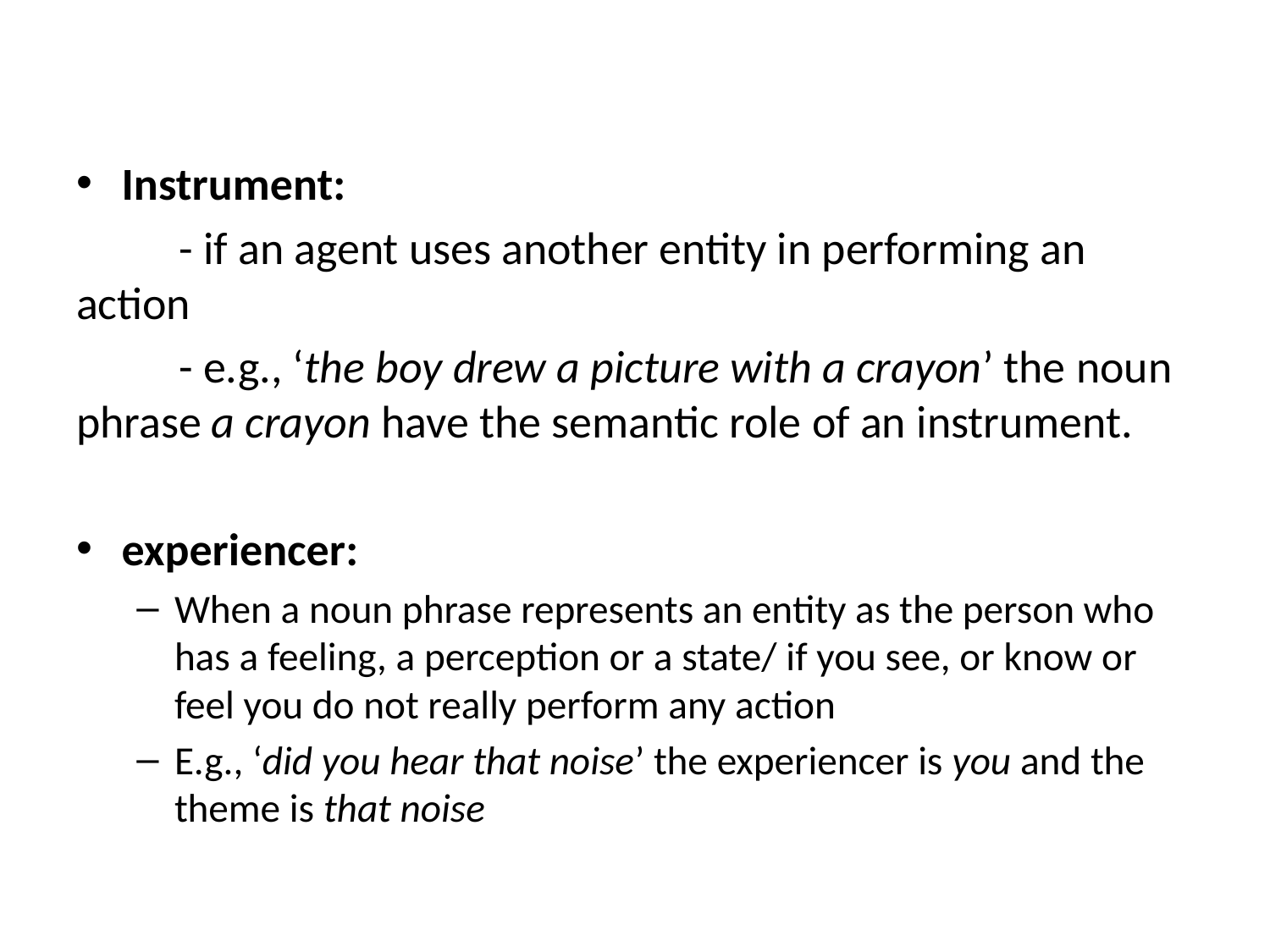

Instrument:
	- if an agent uses another entity in performing an action
	- e.g., ‘the boy drew a picture with a crayon’ the noun phrase a crayon have the semantic role of an instrument.

experiencer:
When a noun phrase represents an entity as the person who has a feeling, a perception or a state/ if you see, or know or feel you do not really perform any action
E.g., ‘did you hear that noise’ the experiencer is you and the theme is that noise